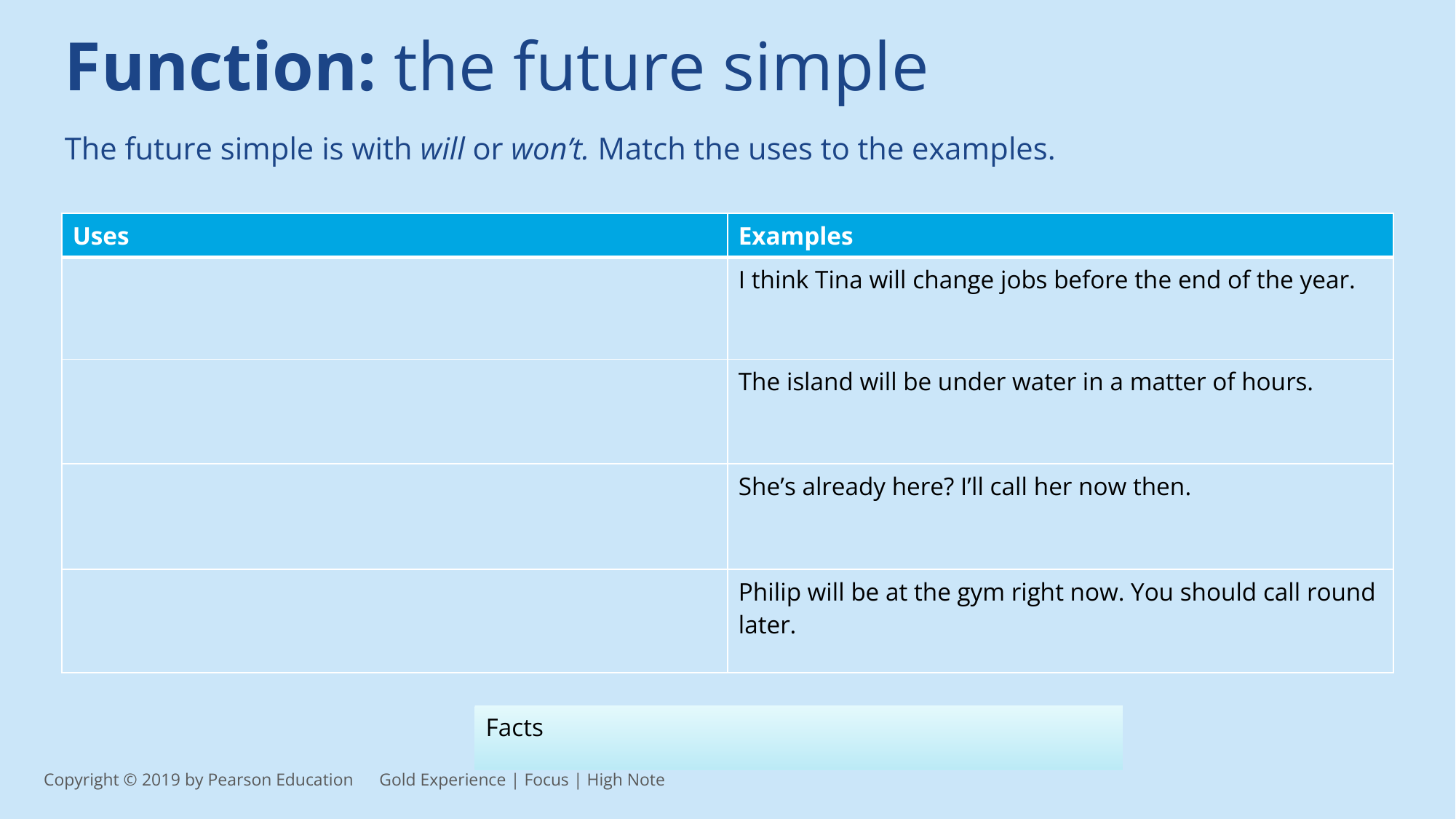

Function: the future simple
The future simple is with will or won’t. Match the uses to the examples.
| Uses | Examples |
| --- | --- |
|  | I think Tina will change jobs before the end of the year. |
|  | The island will be under water in a matter of hours. |
|  | She’s already here? I’ll call her now then. |
|  | Philip will be at the gym right now. You should call round later. |
Predictions/beliefs (often following I think, I’m sure, I know, etc.)
Facts
An assumption about the present.
Instant decisions made in the moment.
Copyright © 2019 by Pearson Education      Gold Experience | Focus | High Note